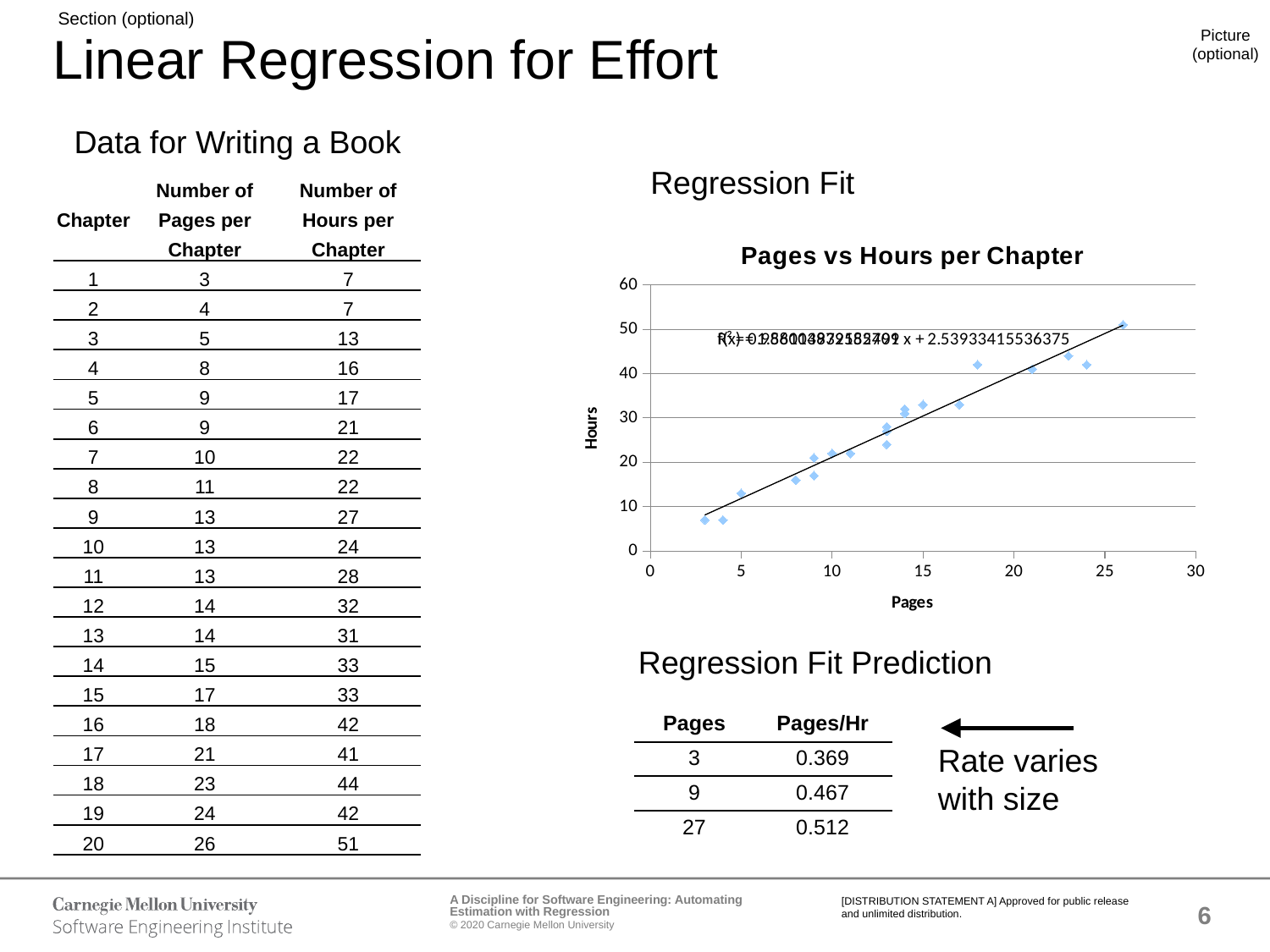

# Linear Regression for Effort
Data for Writing a Book
Regression Fit
| Chapter | Number of Pages per Chapter | Number of Hours per Chapter |
| --- | --- | --- |
| 1 | 3 | 7 |
| 2 | 4 | 7 |
| 3 | 5 | 13 |
| 4 | 8 | 16 |
| 5 | 9 | 17 |
| 6 | 9 | 21 |
| 7 | 10 | 22 |
| 8 | 11 | 22 |
| 9 | 13 | 27 |
| 10 | 13 | 24 |
| 11 | 13 | 28 |
| 12 | 14 | 32 |
| 13 | 14 | 31 |
| 14 | 15 | 33 |
| 15 | 17 | 33 |
| 16 | 18 | 42 |
| 17 | 21 | 41 |
| 18 | 23 | 44 |
| 19 | 24 | 42 |
| 20 | 26 | 51 |

### Chart: Pages vs Hours per Chapter

| Category | Number of Hours per chapter |
|---|---|
Regression Fit Prediction
| Pages | Pages/Hr |
| --- | --- |
| 3 | 0.369 |
| 9 | 0.467 |
| 27 | 0.512 |
Rate varies
with size